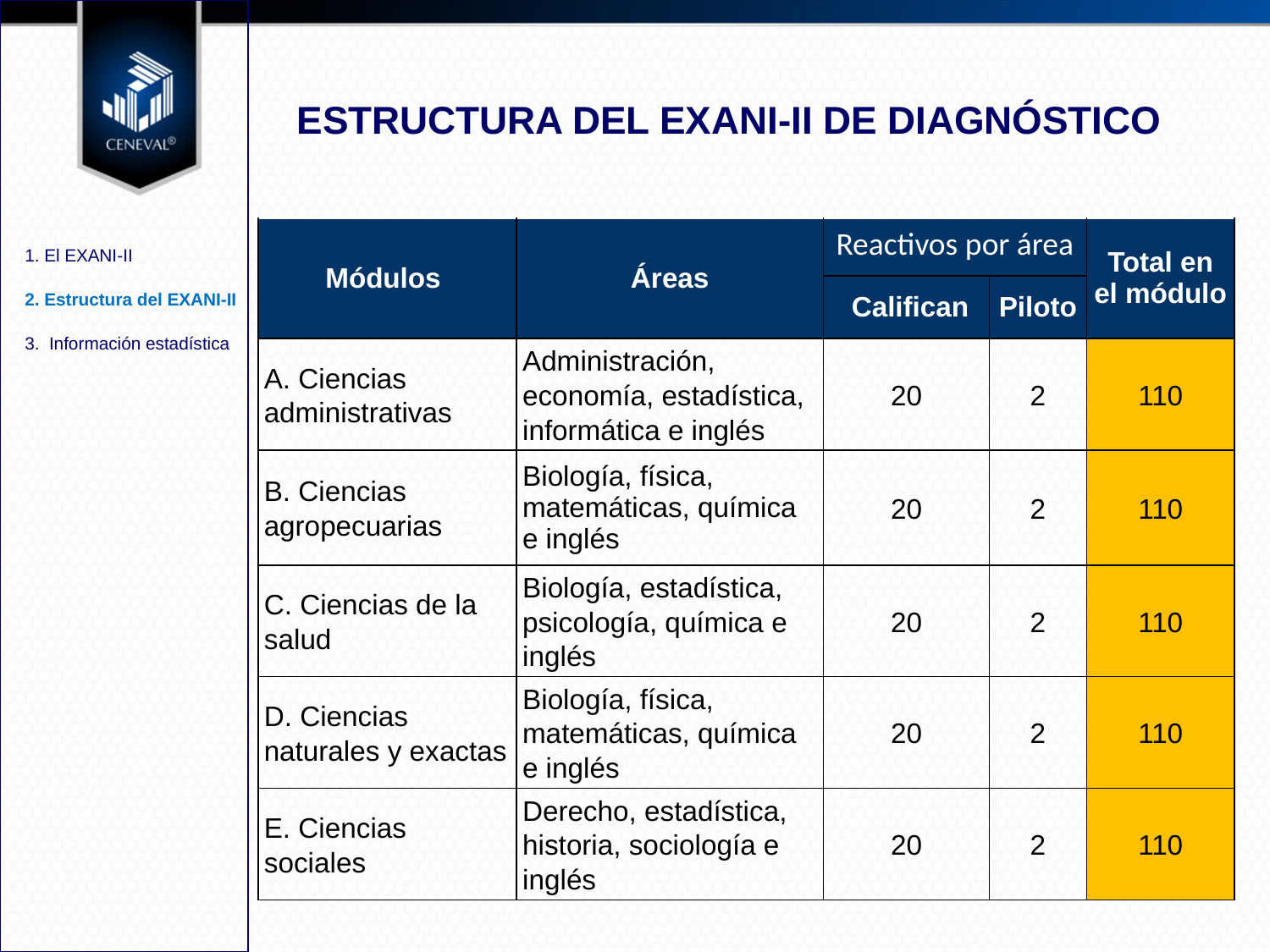

ESTRUCTURA DEL EXANI-II DE DIAGNÓSTICO

1. El EXANI-II
2. Estructura del EXANI-II
3.  Información estadística
| Módulos | Áreas | Reactivos por área |  | Total en el módulo |
| --- | --- | --- | --- | --- |
|  |  | Califican | Piloto |  |
| A. Ciencias administrativas | Administración, economía, estadística, informática e inglés | 20 | 2 | 110 |
| B. Ciencias agropecuarias | Biología, física, matemáticas, química e inglés | 20 | 2 | 110 |
| C. Ciencias de la salud | Biología, estadística, psicología, química e inglés | 20 | 2 | 110 |
| D. Ciencias naturales y exactas | Biología, física, matemáticas, química e inglés | 20 | 2 | 110 |
| E. Ciencias sociales | Derecho, estadística, historia, sociología e inglés | 20 | 2 | 110 |